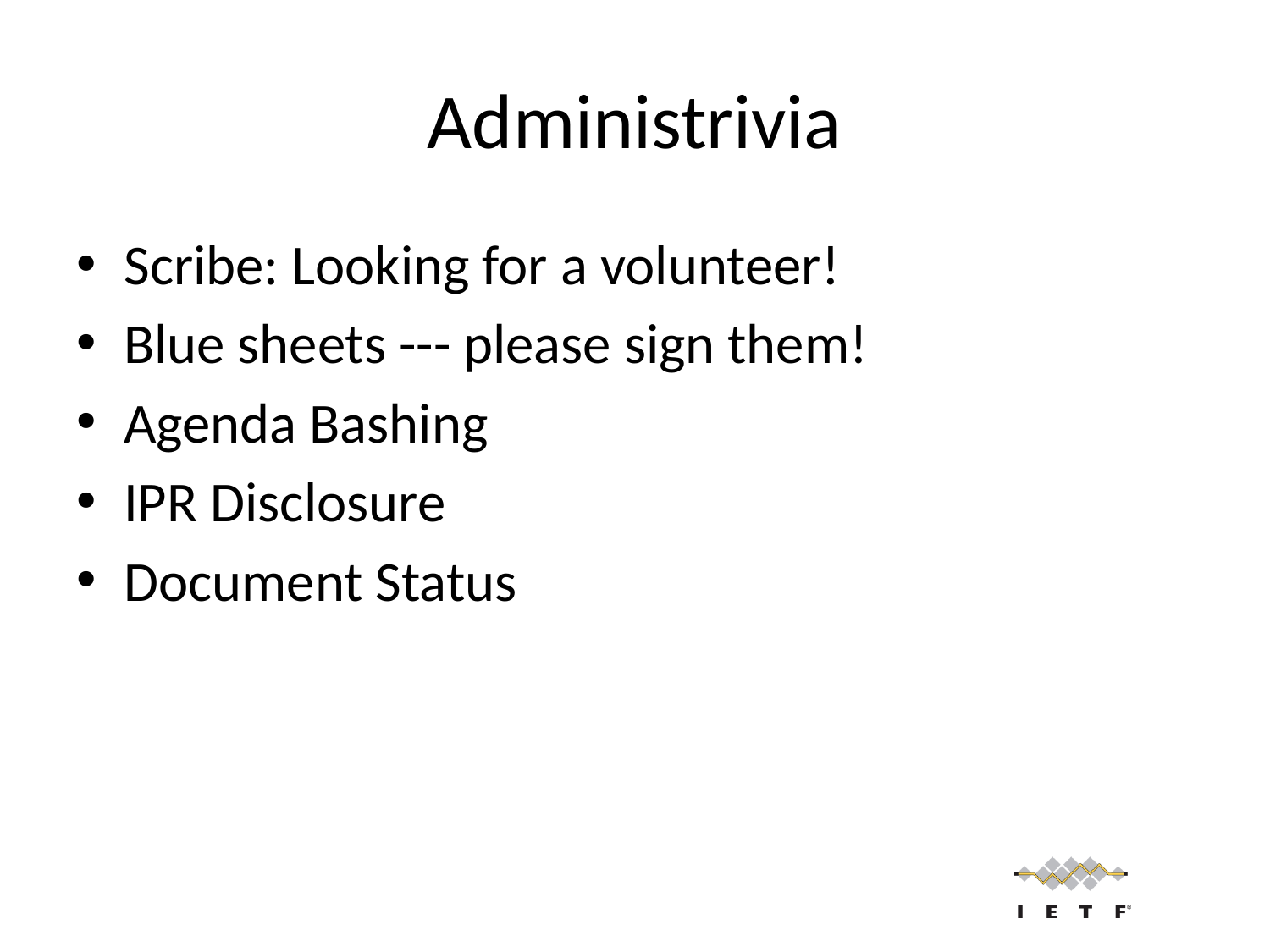

# Administrivia
Scribe: Looking for a volunteer!
Blue sheets --- please sign them!
Agenda Bashing
IPR Disclosure
Document Status